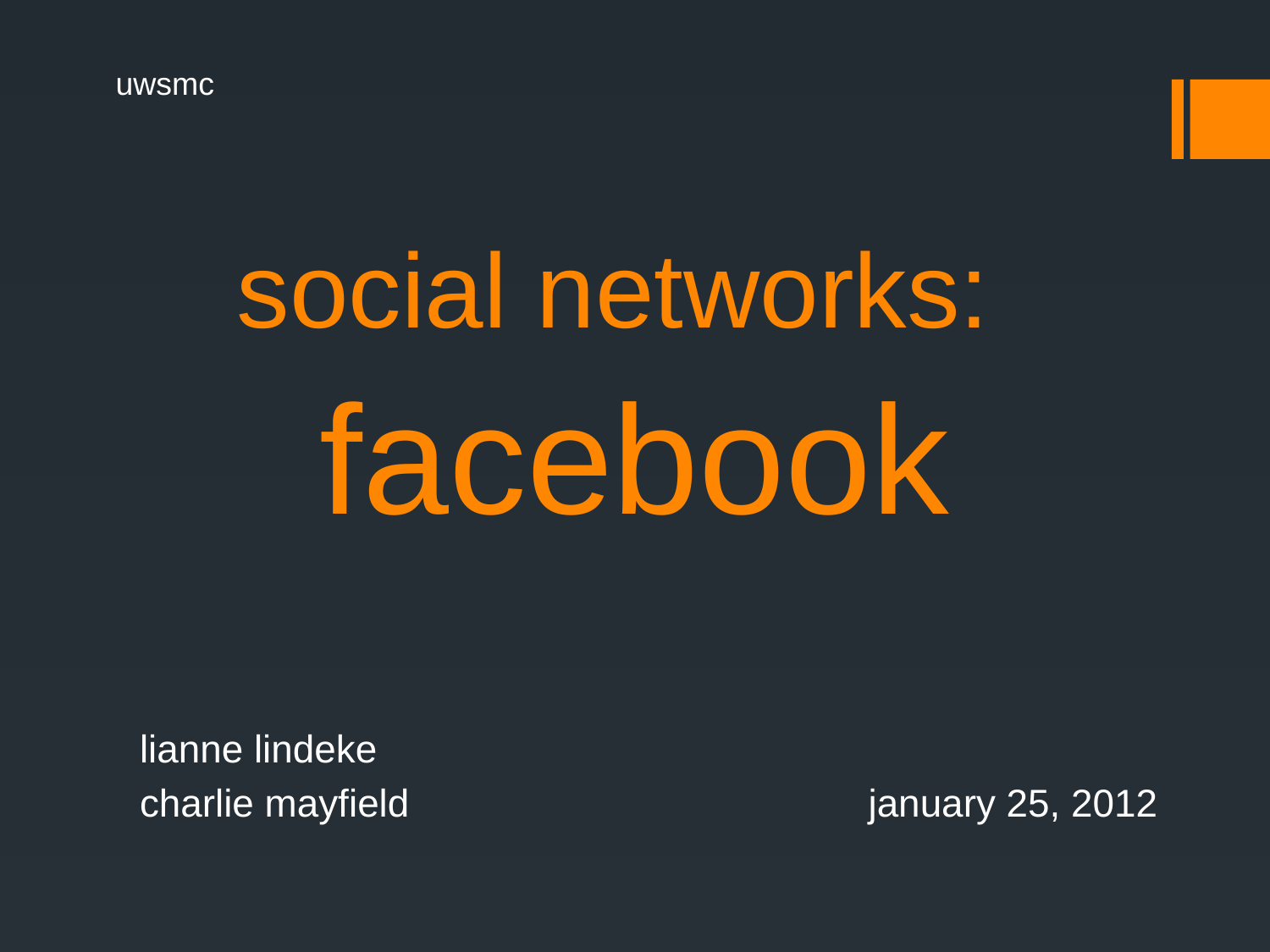

uwsmc
# social networks:  facebook
lianne lindeke
charlie mayfield
january 25, 2012